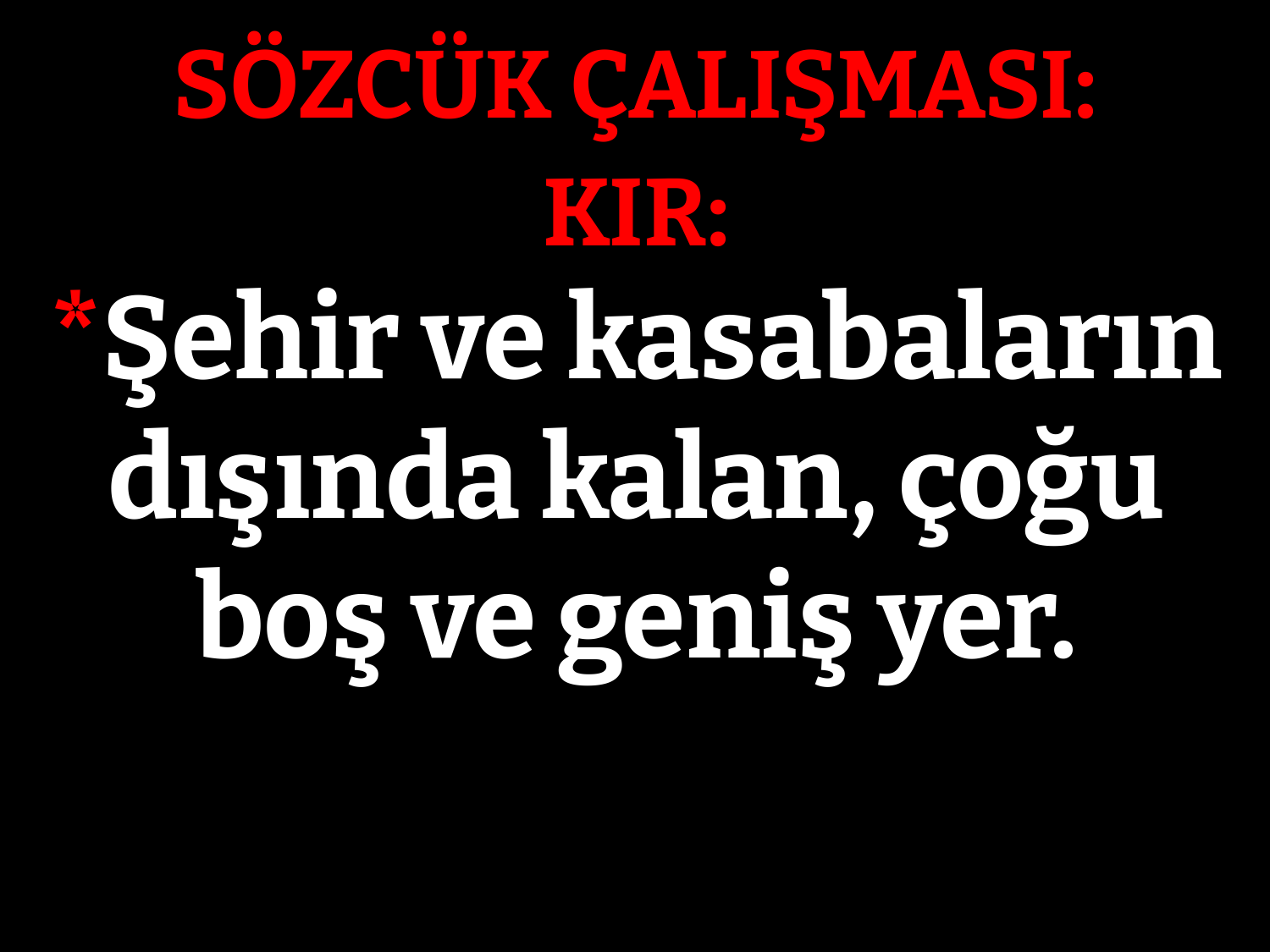

SÖZCÜK ÇALIŞMASI:
KIR:
*Şehir ve kasabaların dışında kalan, çoğu boş ve geniş yer.